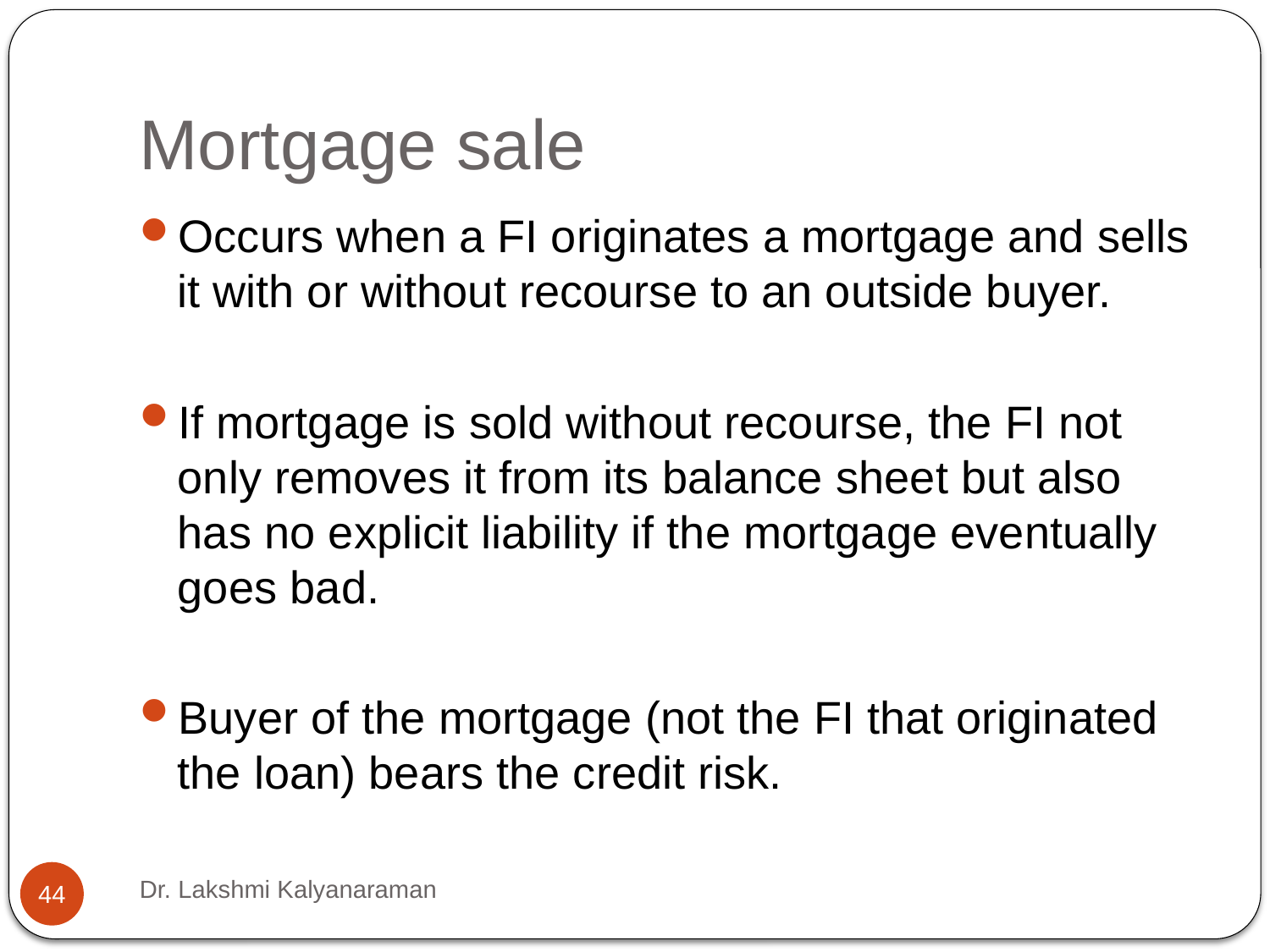

# Mortgage sale
Occurs when a FI originates a mortgage and sells it with or without recourse to an outside buyer.

If mortgage is sold without recourse, the FI not only removes it from its balance sheet but also has no explicit liability if the mortgage eventually goes bad.

Buyer of the mortgage (not the FI that originated the loan) bears the credit risk.
Dr. Lakshmi Kalyanaraman
44